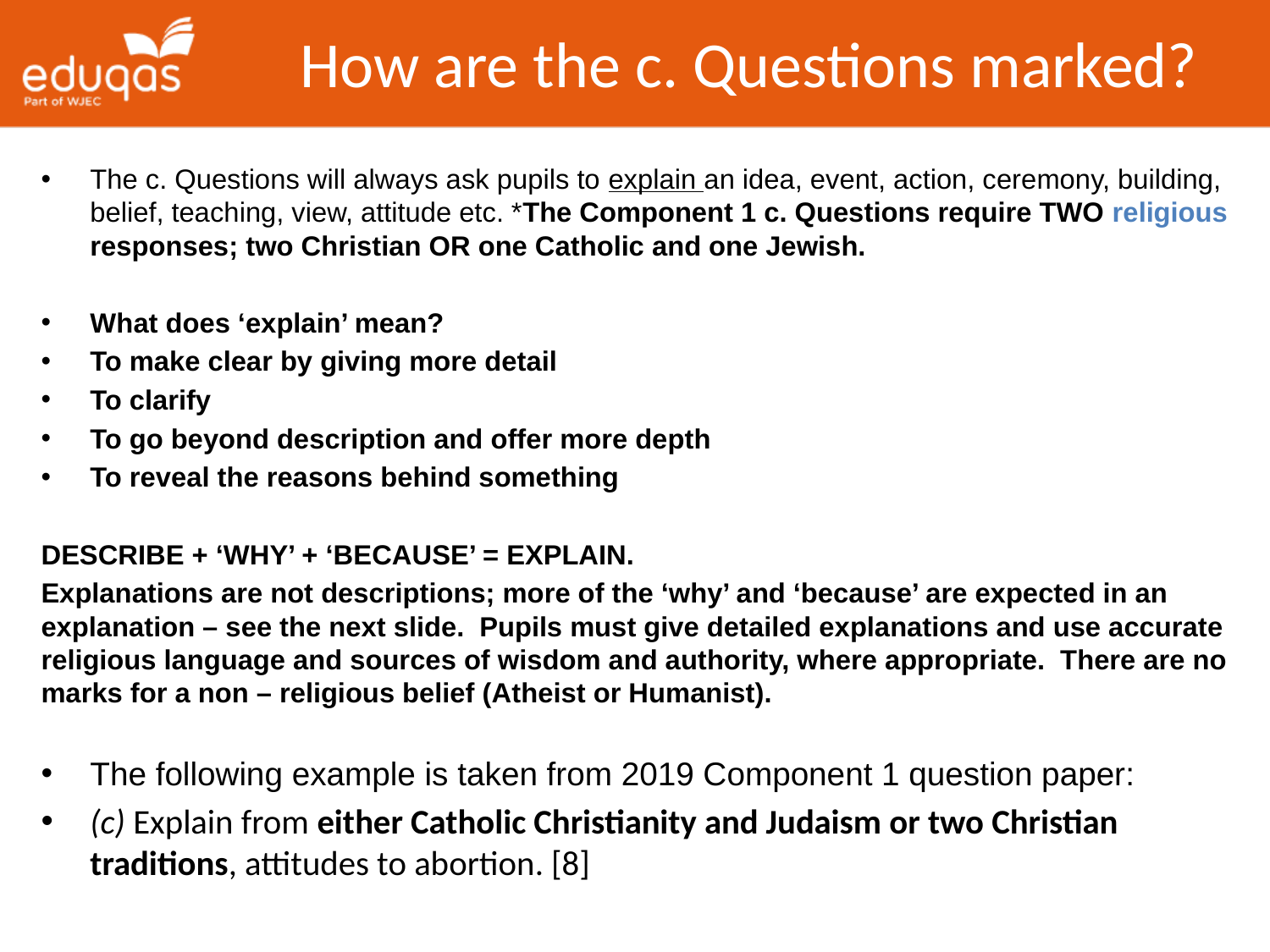

# How are the c. Questions marked?
The c. Questions will always ask pupils to explain an idea, event, action, ceremony, building, belief, teaching, view, attitude etc. *The Component 1 c. Questions require TWO religious responses; two Christian OR one Catholic and one Jewish.

What does ‘explain’ mean?
To make clear by giving more detail
To clarify
To go beyond description and offer more depth
To reveal the reasons behind something

DESCRIBE + ‘WHY’ + ‘BECAUSE’ = EXPLAIN.
Explanations are not descriptions; more of the ‘why’ and ‘because’ are expected in an explanation – see the next slide.  Pupils must give detailed explanations and use accurate religious language and sources of wisdom and authority, where appropriate.  There are no marks for a non – religious belief (Atheist or Humanist).

The following example is taken from 2019 Component 1 question paper:
(c) Explain from either Catholic Christianity and Judaism or two Christian traditions, attitudes to abortion. [8]